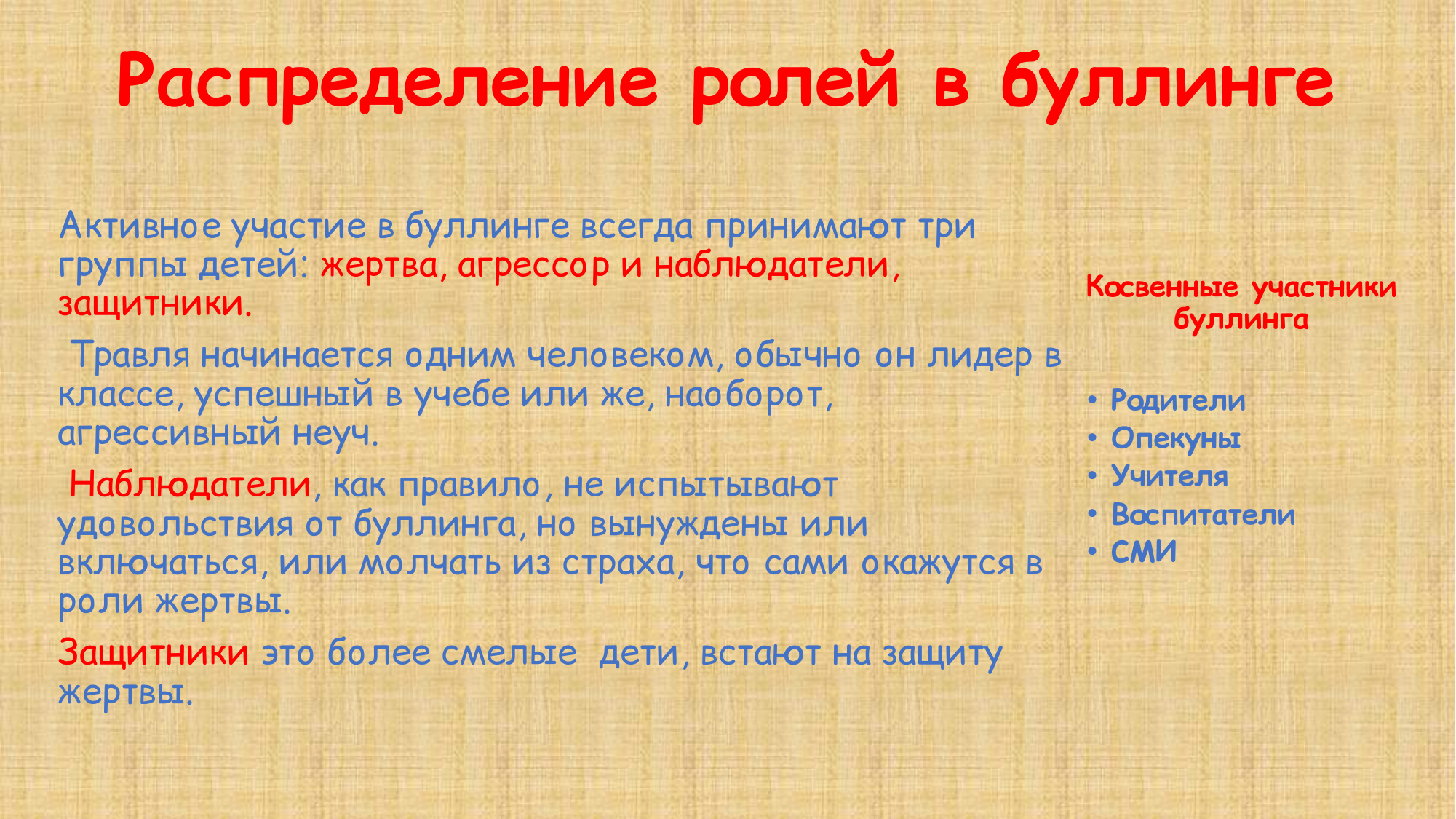

# Распределение ролей в буллинге
Активное участие в буллинге всегда принимают три группы детей: жертва, агрессор и наблюдатели, защитники.
 Травля начинается одним человеком, обычно он лидер в классе, успешный в учебе или же, наоборот, агрессивный неуч.
 Наблюдатели, как правило, не испытывают удовольствия от буллинга, но вынуждены или включаться, или молчать из страха, что сами окажутся в роли жертвы.
Защитники это более смелые  дети, встают на защиту жертвы.
Косвенные участники буллинга

Родители
Опекуны
Учителя
Воспитатели
СМИ